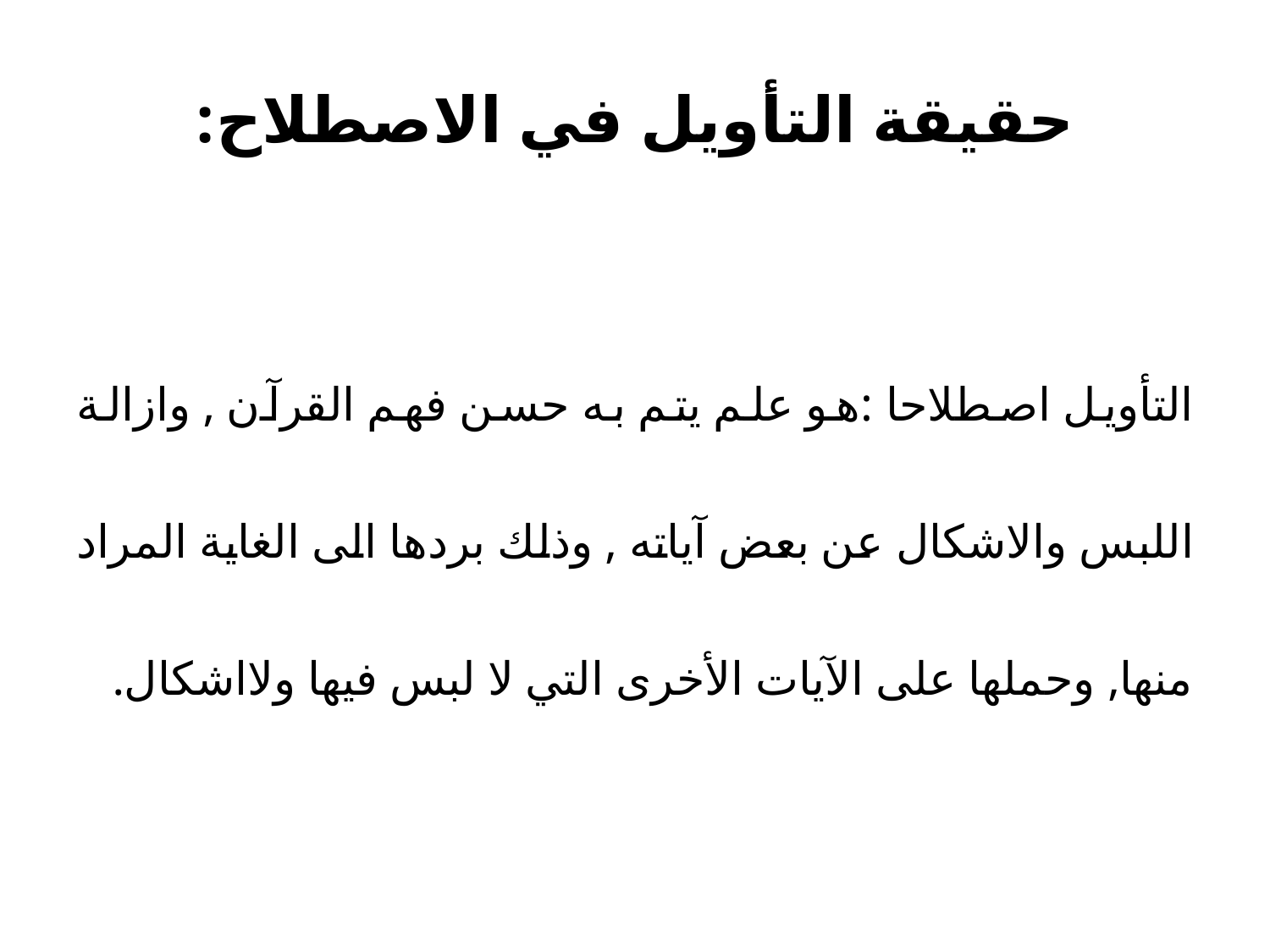

# حقيقة التأويل في الاصطلاح:

التأويل اصطلاحا :هو علم يتم به حسن فهم القرآن , وازالة اللبس والاشكال عن بعض آياته , وذلك بردها الى الغاية المراد منها, وحملها على الآيات الأخرى التي لا لبس فيها ولااشكال.